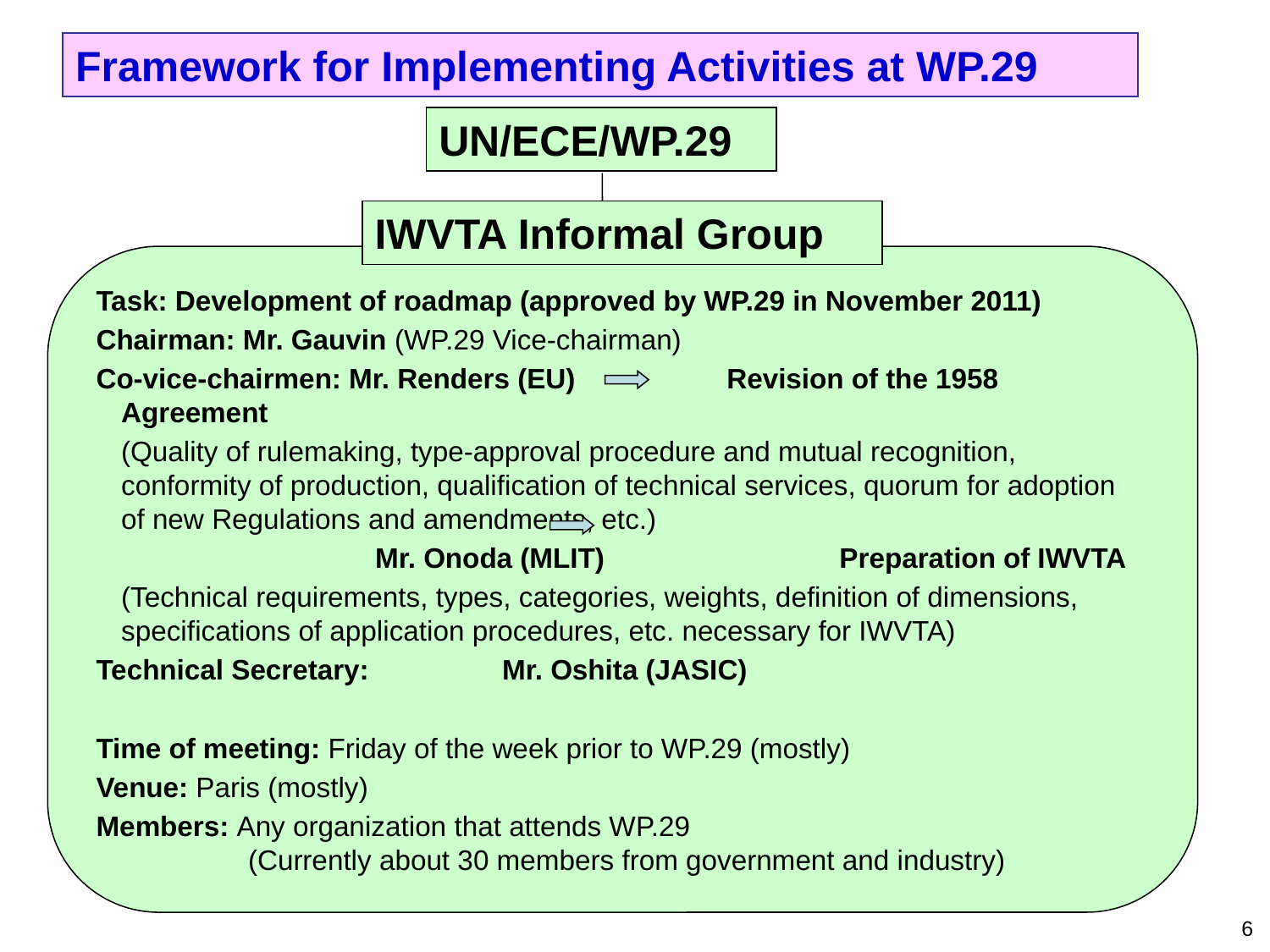

Framework for Implementing Activities at WP.29
UN/ECE/WP.29

IWVTA Informal Group

Task: Development of roadmap (approved by WP.29 in November 2011)
Chairman: Mr. Gauvin (WP.29 Vice-chairman)
Co-vice-chairmen: Mr. Renders (EU) 	　　　 Revision of the 1958 Agreement
	(Quality of rulemaking, type-approval procedure and mutual recognition, conformity of production, qualification of technical services, quorum for adoption of new Regulations and amendments, etc.)
　　　　　　 	Mr. Onoda (MLIT)	　　　　　　　 Preparation of IWVTA
	(Technical requirements, types, categories, weights, definition of dimensions, specifications of application procedures, etc. necessary for IWVTA)
Technical Secretary: 	Mr. Oshita (JASIC)

Time of meeting: Friday of the week prior to WP.29 (mostly)
Venue: Paris (mostly)
Members: Any organization that attends WP.29
	(Currently about 30 members from government and industry)

6